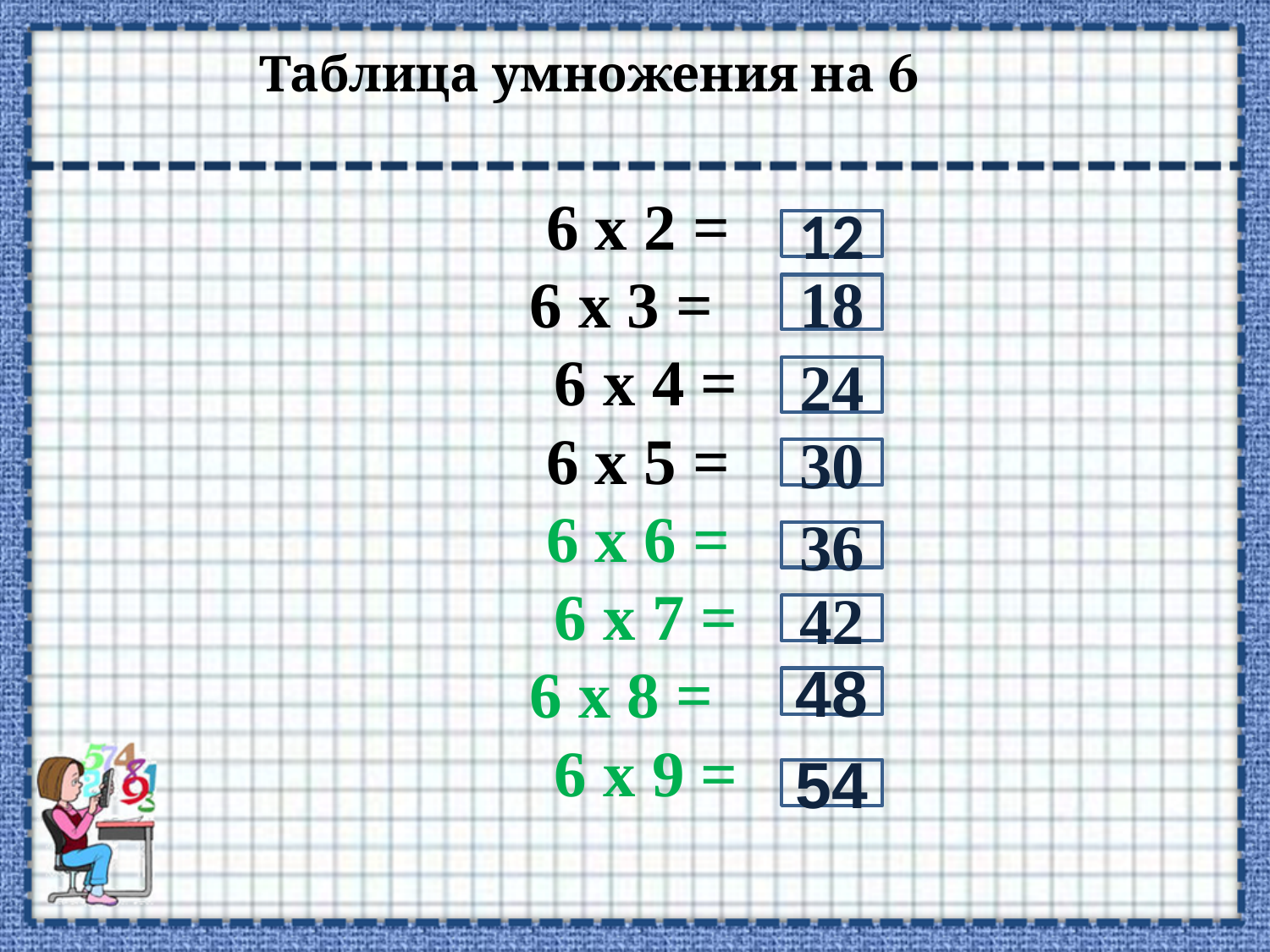

Таблица умножения на 6

 6 х 2 =
 6 х 3 =
  6 х 4 =
  6 х 5 =
  6 х 6 =
  6 х 7 =
  6 х 8 =
  6 х 9 =

12
18
24

30
36
42
48
54